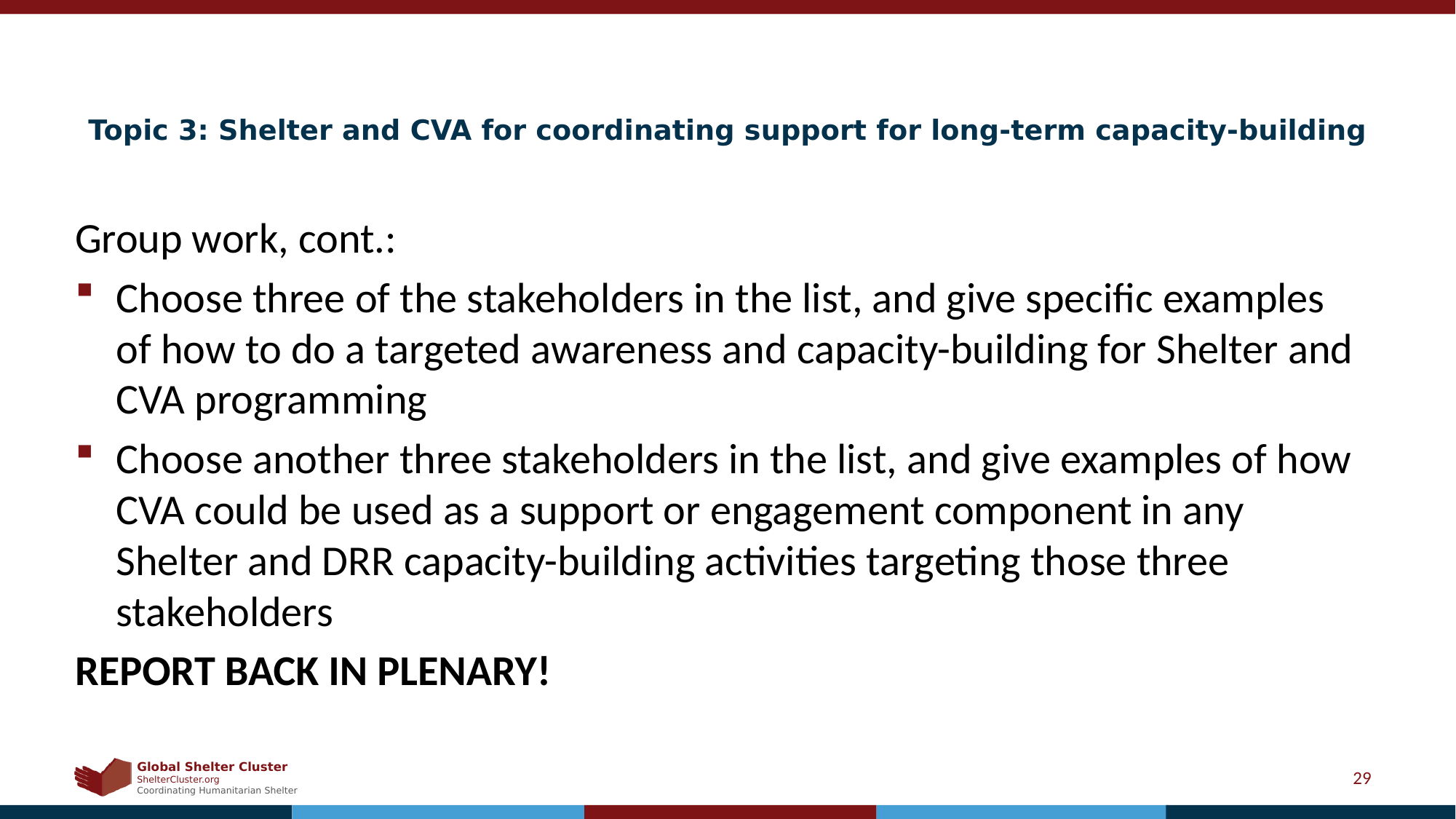

# Topic 3: Shelter and CVA for coordinating support for long-term capacity-building
Group work, cont.:
Choose three of the stakeholders in the list, and give specific examples of how to do a targeted awareness and capacity-building for Shelter and CVA programming
Choose another three stakeholders in the list, and give examples of how CVA could be used as a support or engagement component in any Shelter and DRR capacity-building activities targeting those three stakeholders
REPORT BACK IN PLENARY!

29